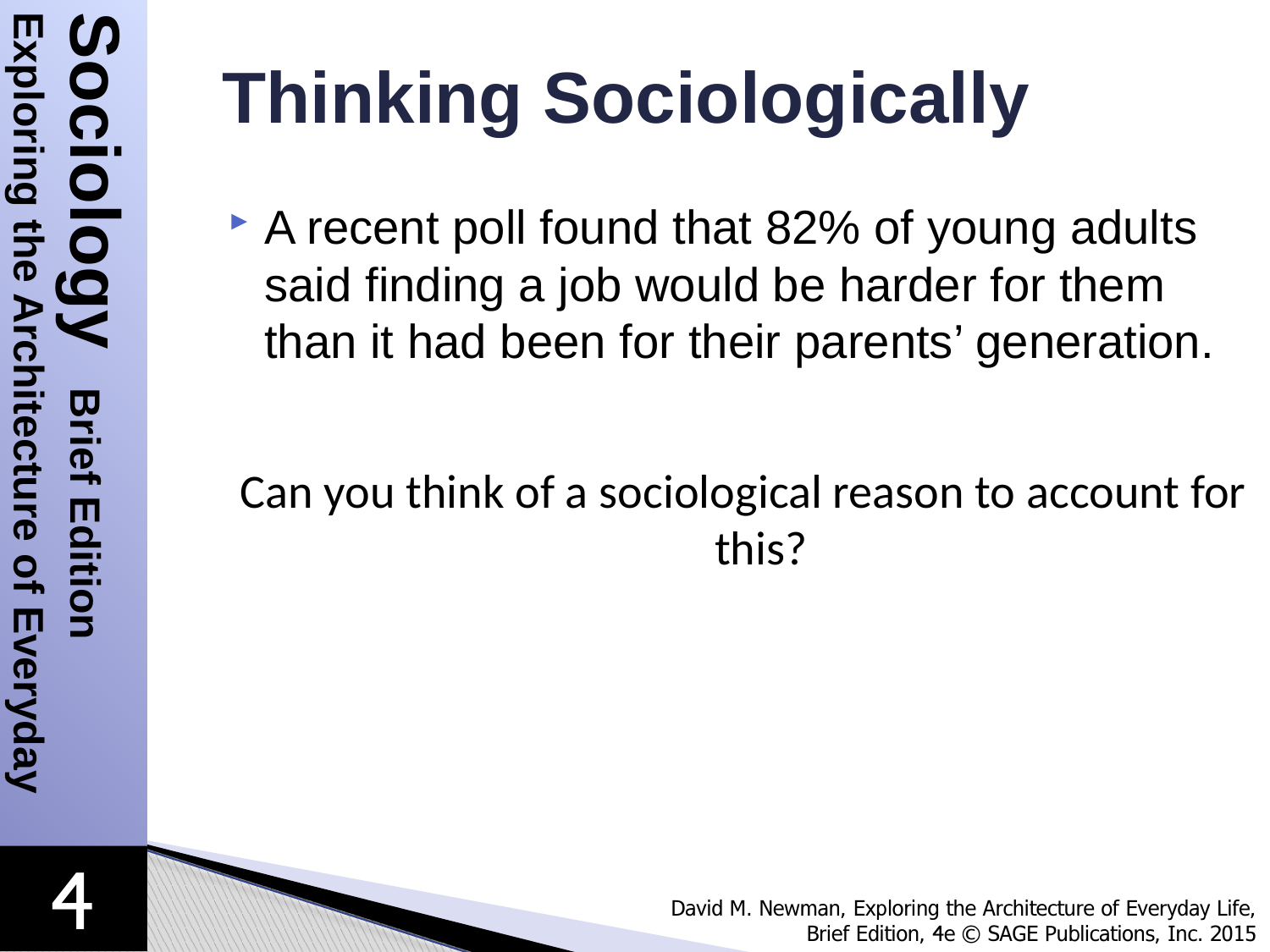

# Thinking Sociologically
A recent poll found that 82% of young adults said finding a job would be harder for them than it had been for their parents’ generation.

Can you think of a sociological reason to account for this?

David M. Newman, Exploring the Architecture of Everyday Life, Brief Edition, 4e © SAGE Publications, Inc. 2015